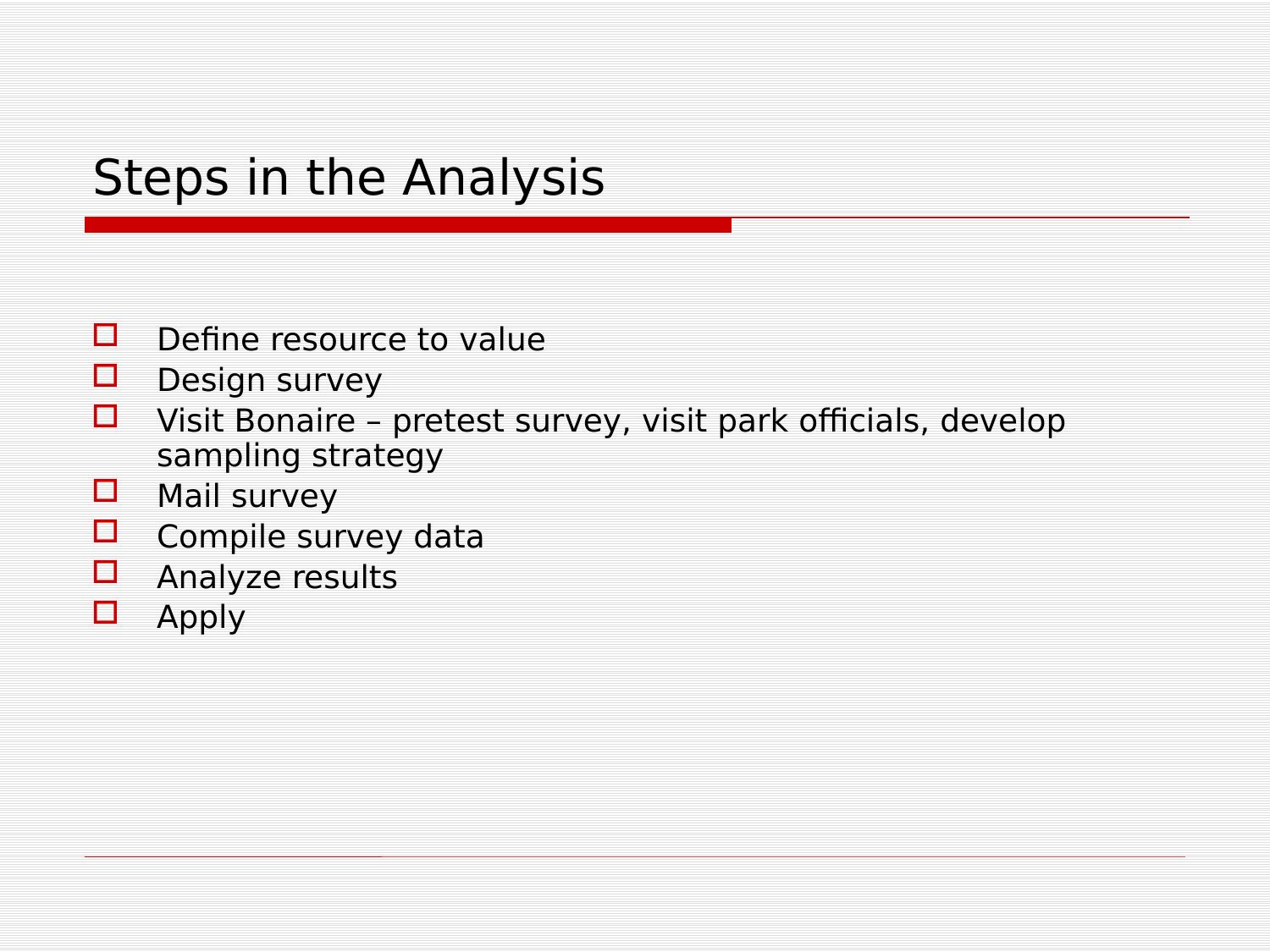

# Steps in the Analysis

Define resource to value
Design survey
Visit Bonaire – pretest survey, visit park officials, develop sampling strategy
Mail survey
Compile survey data
Analyze results
Apply